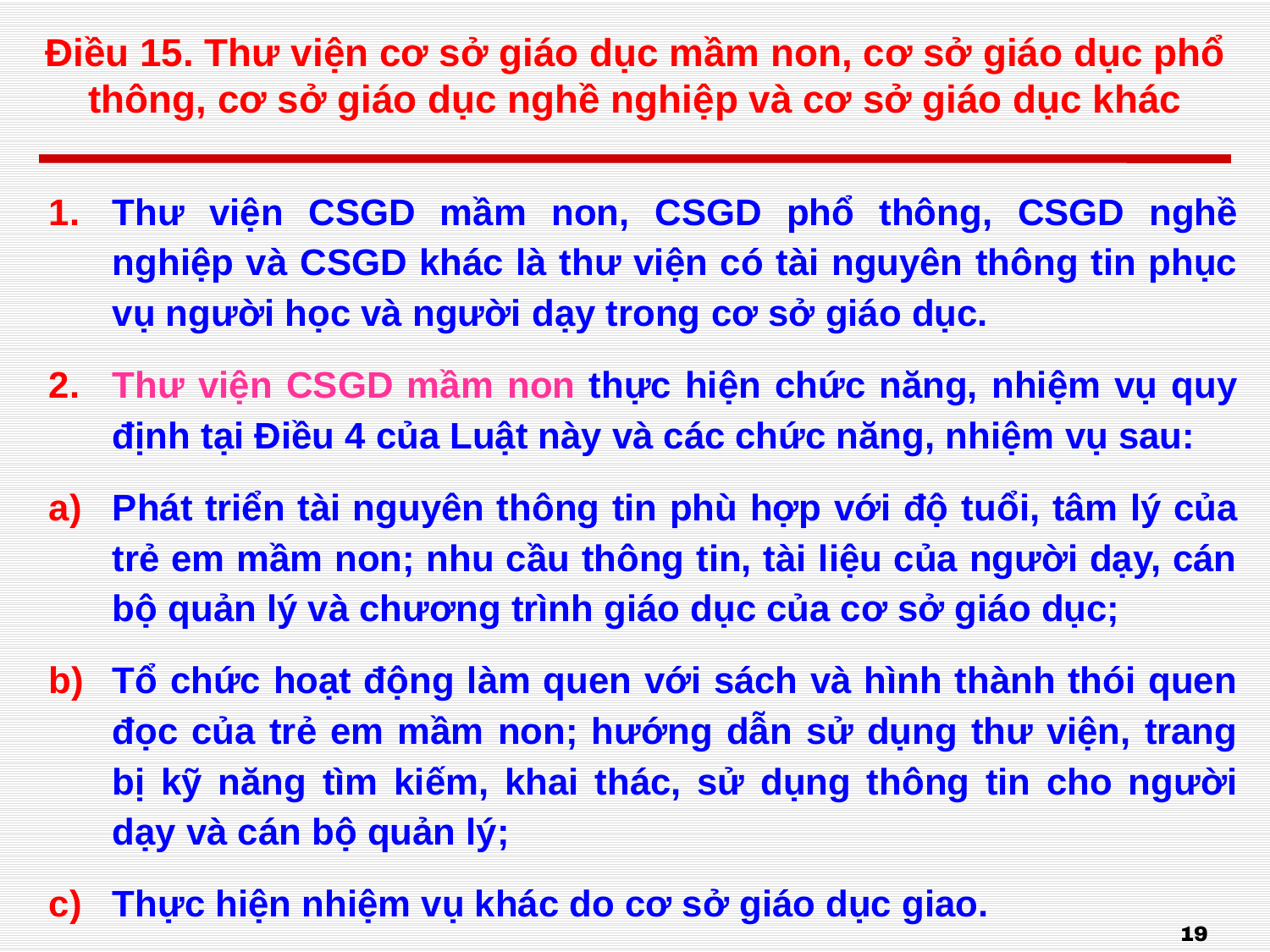

# Điều 15. Thư viện cơ sở giáo dục mầm non, cơ sở giáo dục phổ thông, cơ sở giáo dục nghề nghiệp và cơ sở giáo dục khác
Thư viện CSGD mầm non, CSGD phổ thông, CSGD nghề nghiệp và CSGD khác là thư viện có tài nguyên thông tin phục vụ người học và người dạy trong cơ sở giáo dục.
Thư viện CSGD mầm non thực hiện chức năng, nhiệm vụ quy định tại Điều 4 của Luật này và các chức năng, nhiệm vụ sau:
Phát triển tài nguyên thông tin phù hợp với độ tuổi, tâm lý của trẻ em mầm non; nhu cầu thông tin, tài liệu của người dạy, cán bộ quản lý và chương trình giáo dục của cơ sở giáo dục;
Tổ chức hoạt động làm quen với sách và hình thành thói quen đọc của trẻ em mầm non; hướng dẫn sử dụng thư viện, trang bị kỹ năng tìm kiếm, khai thác, sử dụng thông tin cho người dạy và cán bộ quản lý;
Thực hiện nhiệm vụ khác do cơ sở giáo dục giao.